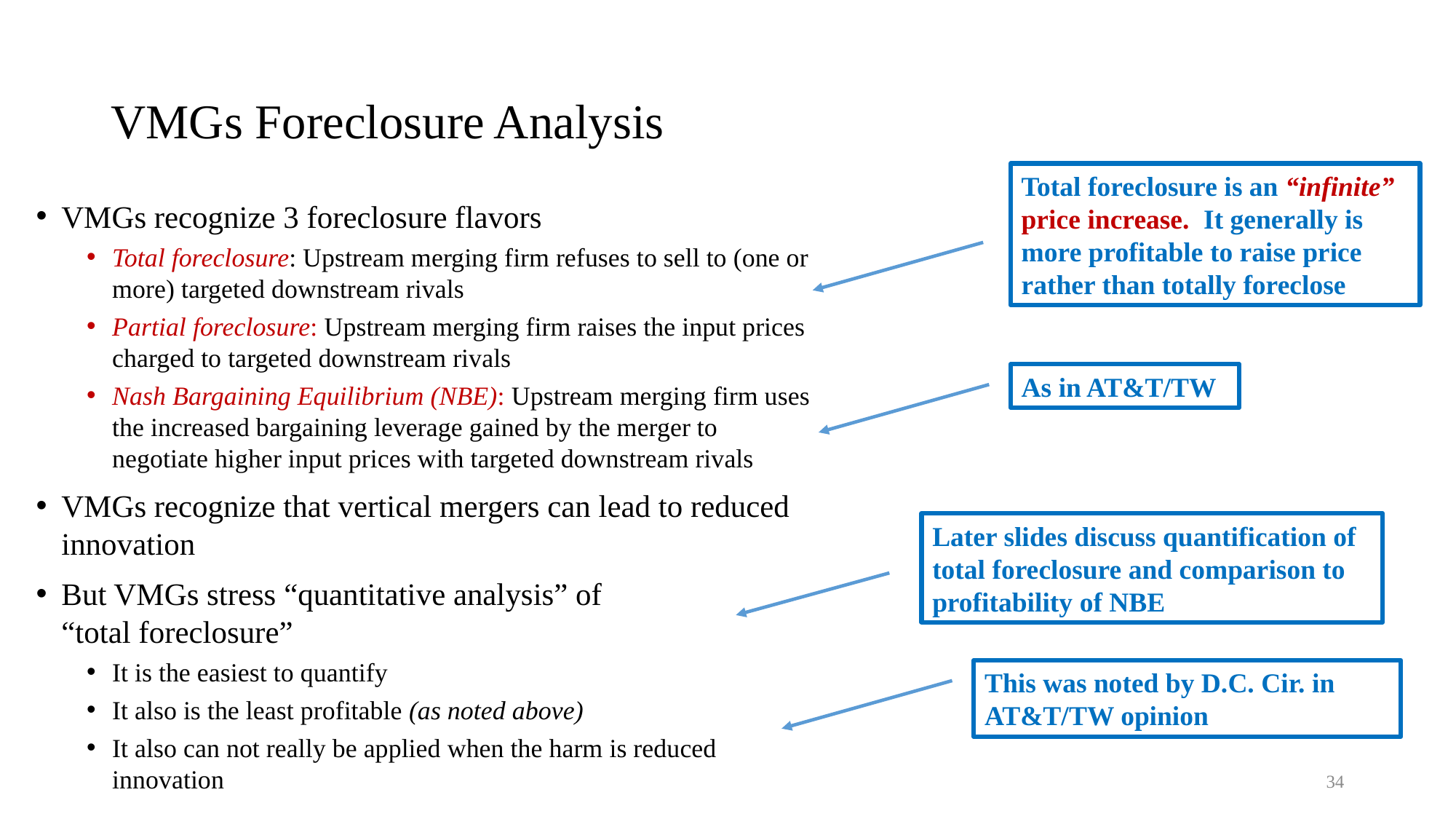

# VMGs Foreclosure Analysis
Total foreclosure is an “infinite” price increase.  It generally is more profitable to raise price rather than totally foreclose
VMGs recognize 3 foreclosure flavors
Total foreclosure: Upstream merging firm refuses to sell to (one or more) targeted downstream rivals
Partial foreclosure: Upstream merging firm raises the input prices  charged to targeted downstream rivals
Nash Bargaining Equilibrium (NBE): Upstream merging firm uses the increased bargaining leverage gained by the merger to negotiate higher input prices with targeted downstream rivals
VMGs recognize that vertical mergers can lead to reduced innovation
But VMGs stress “quantitative analysis” of
“total foreclosure”
It is the easiest to quantify
It also is the least profitable (as noted above)
It also can not really be applied when the harm is reduced innovation
As in AT&T/TW
Later slides discuss quantification of total foreclosure and comparison to profitability of NBE
This was noted by D.C. Cir. in AT&T/TW opinion
34